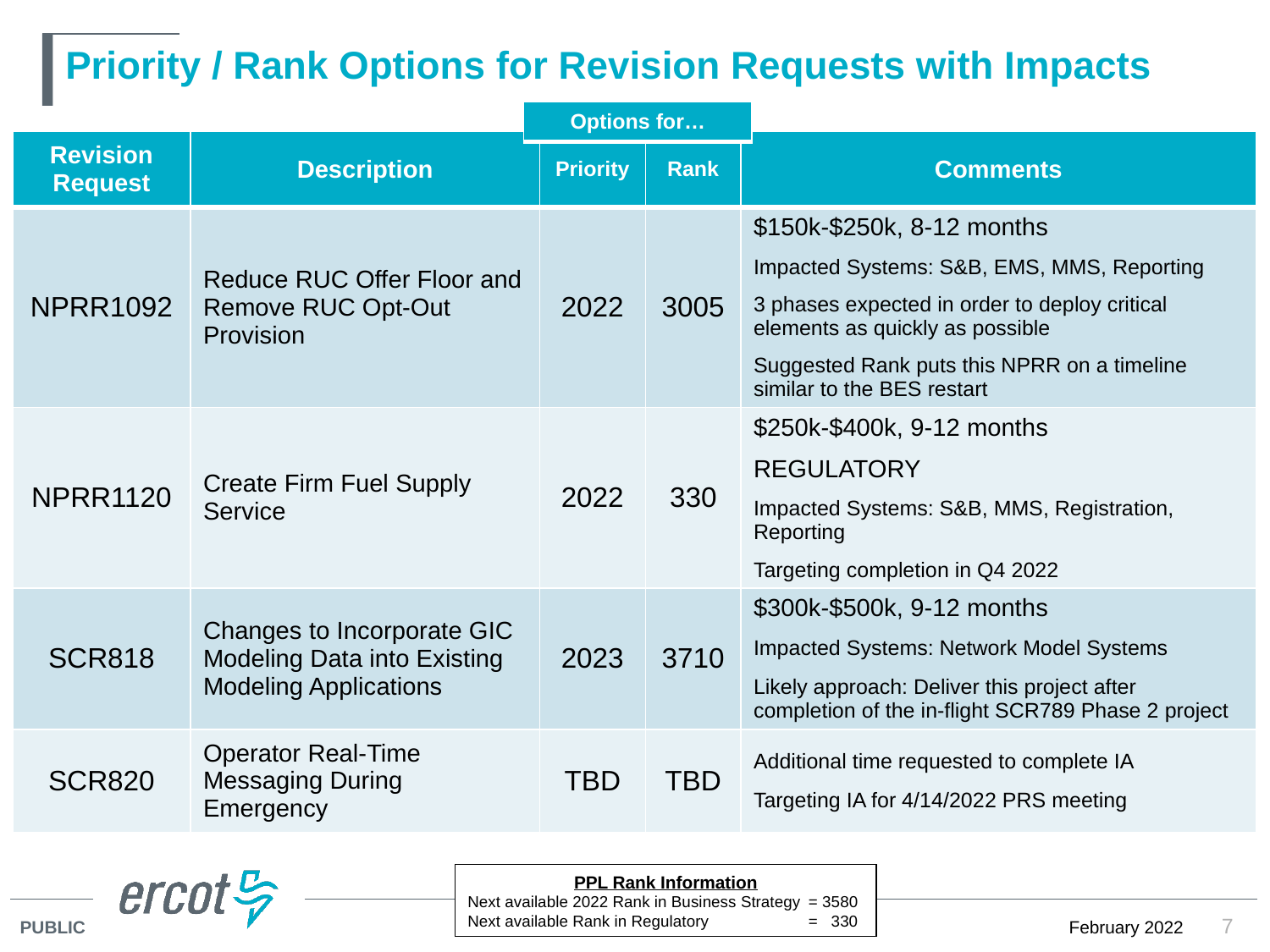

# Priority / Rank Options for Revision Requests with Impacts
| Options for… |
| --- |
| Revision Request | Description | Priority | Rank | Comments |
| --- | --- | --- | --- | --- |
| NPRR1092 | Reduce RUC Offer Floor and Remove RUC Opt-Out Provision | 2022 | 3005 | $150k-$250k, 8-12 months Impacted Systems: S&B, EMS, MMS, Reporting 3 phases expected in order to deploy critical elements as quickly as possible Suggested Rank puts this NPRR on a timeline similar to the BES restart |
| NPRR1120 | Create Firm Fuel Supply Service | 2022 | 330 | $250k-$400k, 9-12 months REGULATORY Impacted Systems: S&B, MMS, Registration, Reporting Targeting completion in Q4 2022 |
| SCR818 | Changes to Incorporate GIC Modeling Data into Existing Modeling Applications | 2023 | 3710 | $300k-$500k, 9-12 months Impacted Systems: Network Model Systems Likely approach: Deliver this project after completion of the in-flight SCR789 Phase 2 project |
| SCR820 | Operator Real-Time Messaging During Emergency | TBD | TBD | Additional time requested to complete IA Targeting IA for 4/14/2022 PRS meeting |
PPL Rank Information
Next available 2022 Rank in Business Strategy 	= 3580
Next available Rank in Regulatory	=   330
7